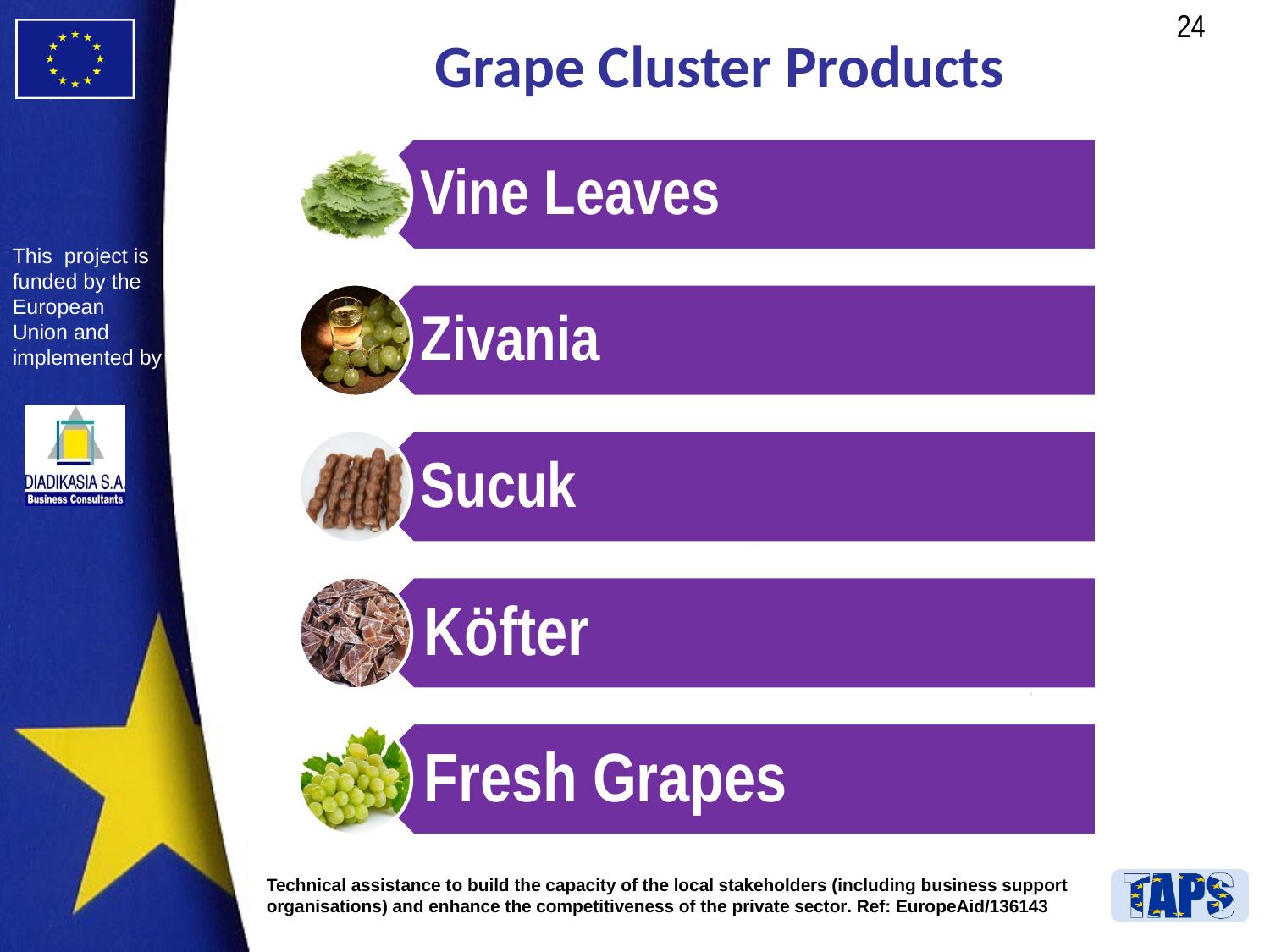

# Grape Cluster Products
Vine Leaves
Zivania
Sucuk
Köfter
Fresh Grapes